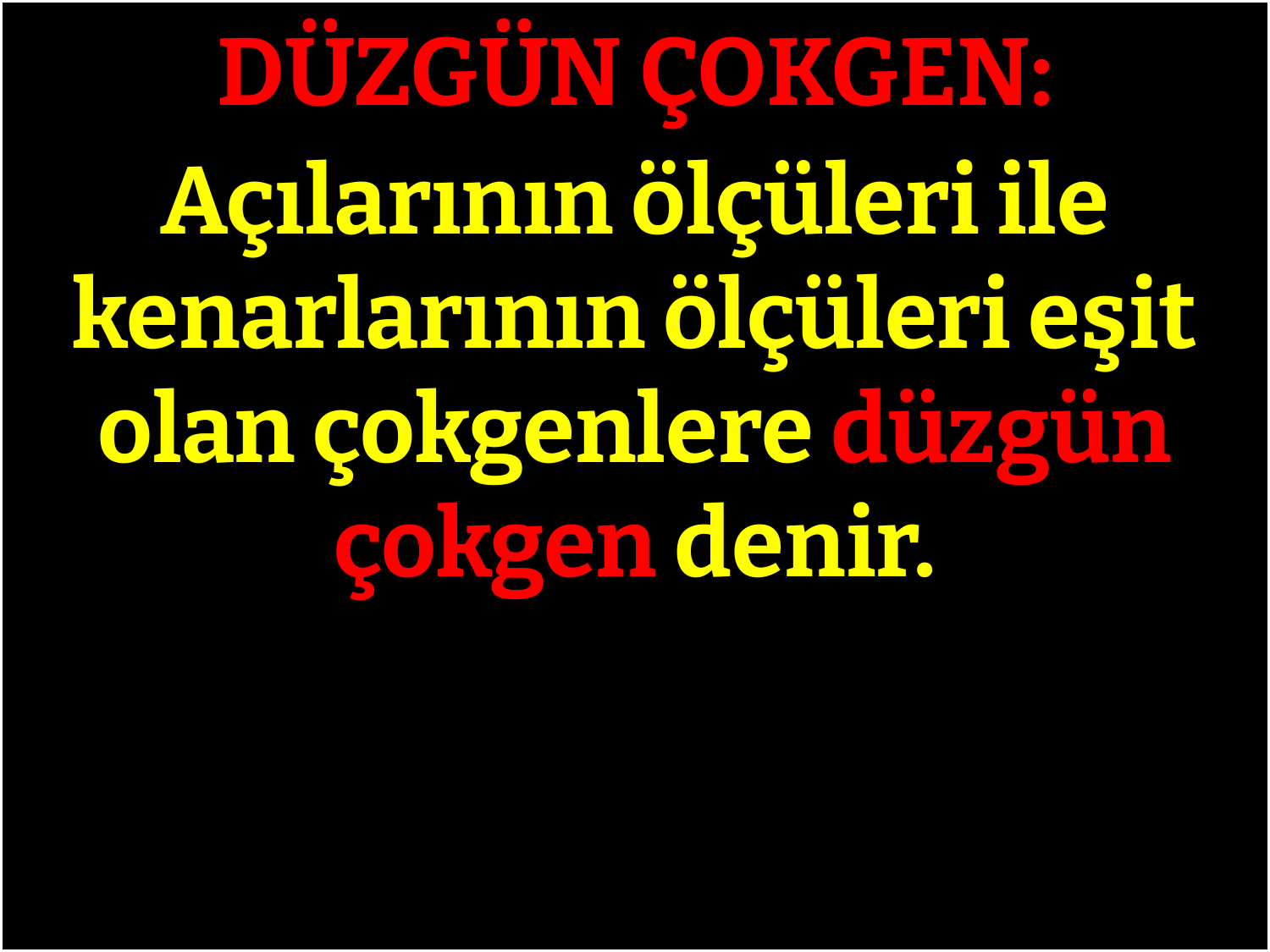

DÜZGÜN ÇOKGEN:
Açılarının ölçüleri ile kenarlarının ölçüleri eşit olan çokgenlere düzgün çokgen denir.
#